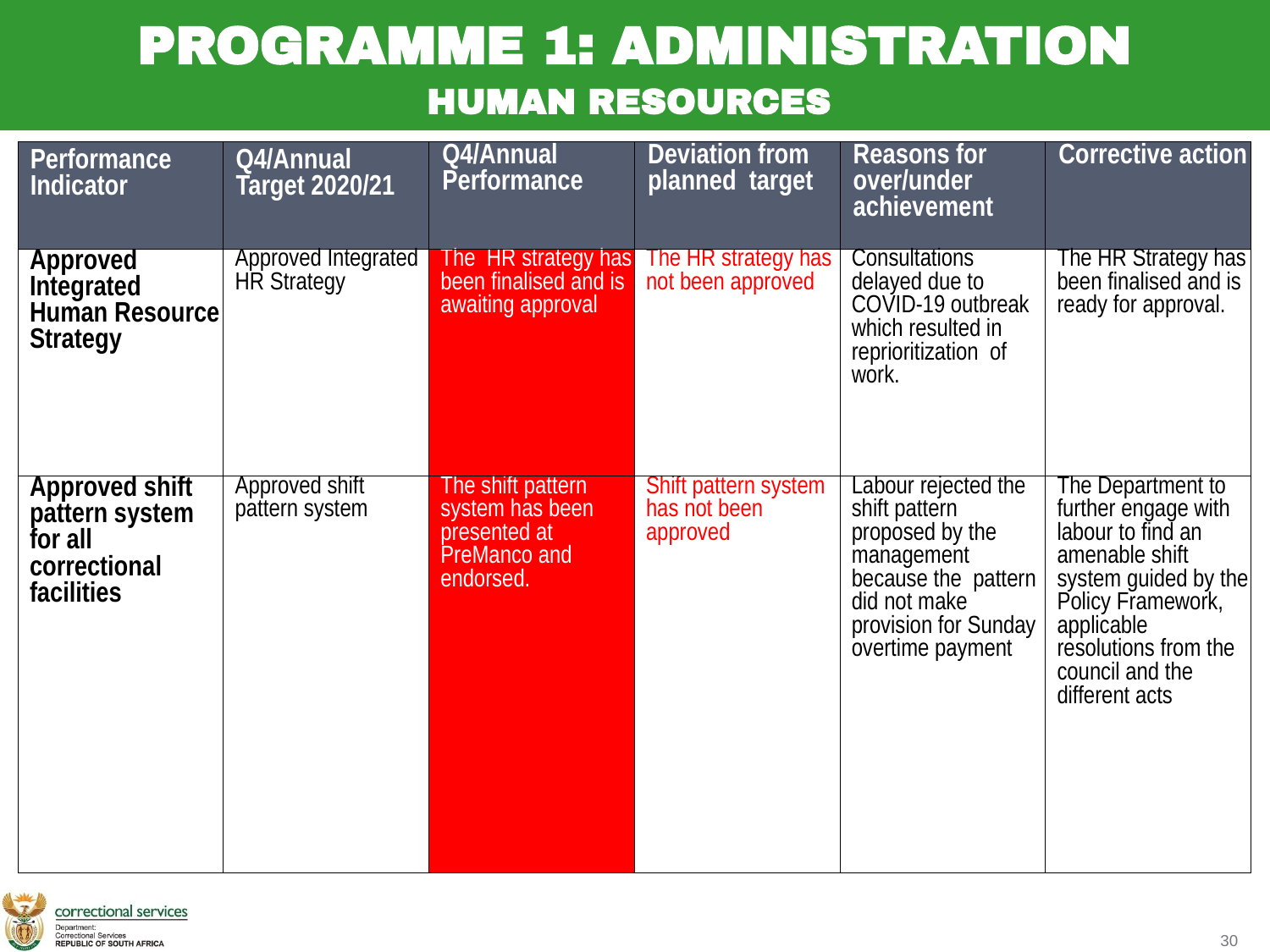

PROGRAMME 1: ADMINISTRATION
HUMAN RESOURCES
| Performance Indicator | Q4/Annual Target 2020/21 | Q4/Annual Performance | Deviation from planned target | Reasons for over/under achievement | Corrective action |
| --- | --- | --- | --- | --- | --- |
| Approved Integrated Human Resource Strategy | Approved Integrated HR Strategy | The HR strategy has been finalised and is awaiting approval | The HR strategy has not been approved | Consultations delayed due to COVID-19 outbreak which resulted in reprioritization of work. | The HR Strategy has been finalised and is ready for approval. |
| Approved shift pattern system for all correctional facilities | Approved shift pattern system | The shift pattern system has been presented at PreManco and endorsed. | Shift pattern system has not been approved | Labour rejected the shift pattern proposed by the management because the pattern did not make provision for Sunday overtime payment | The Department to further engage with labour to find an amenable shift system guided by the Policy Framework, applicable resolutions from the council and the different acts |